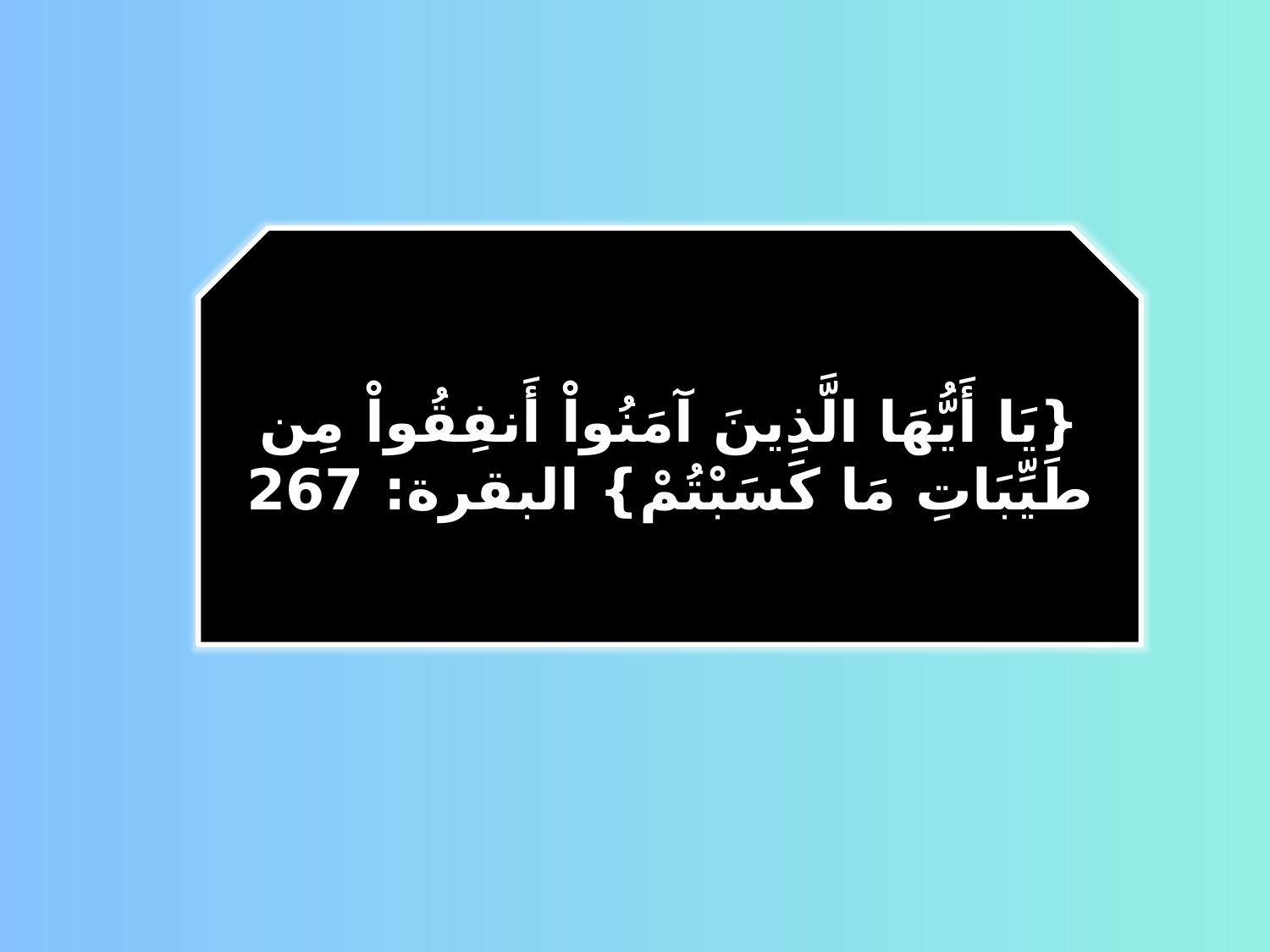

{يَا أَيُّهَا الَّذِينَ آمَنُواْ أَنفِقُواْ مِن طَيِّبَاتِ مَا كَسَبْتُمْ} البقرة: 267